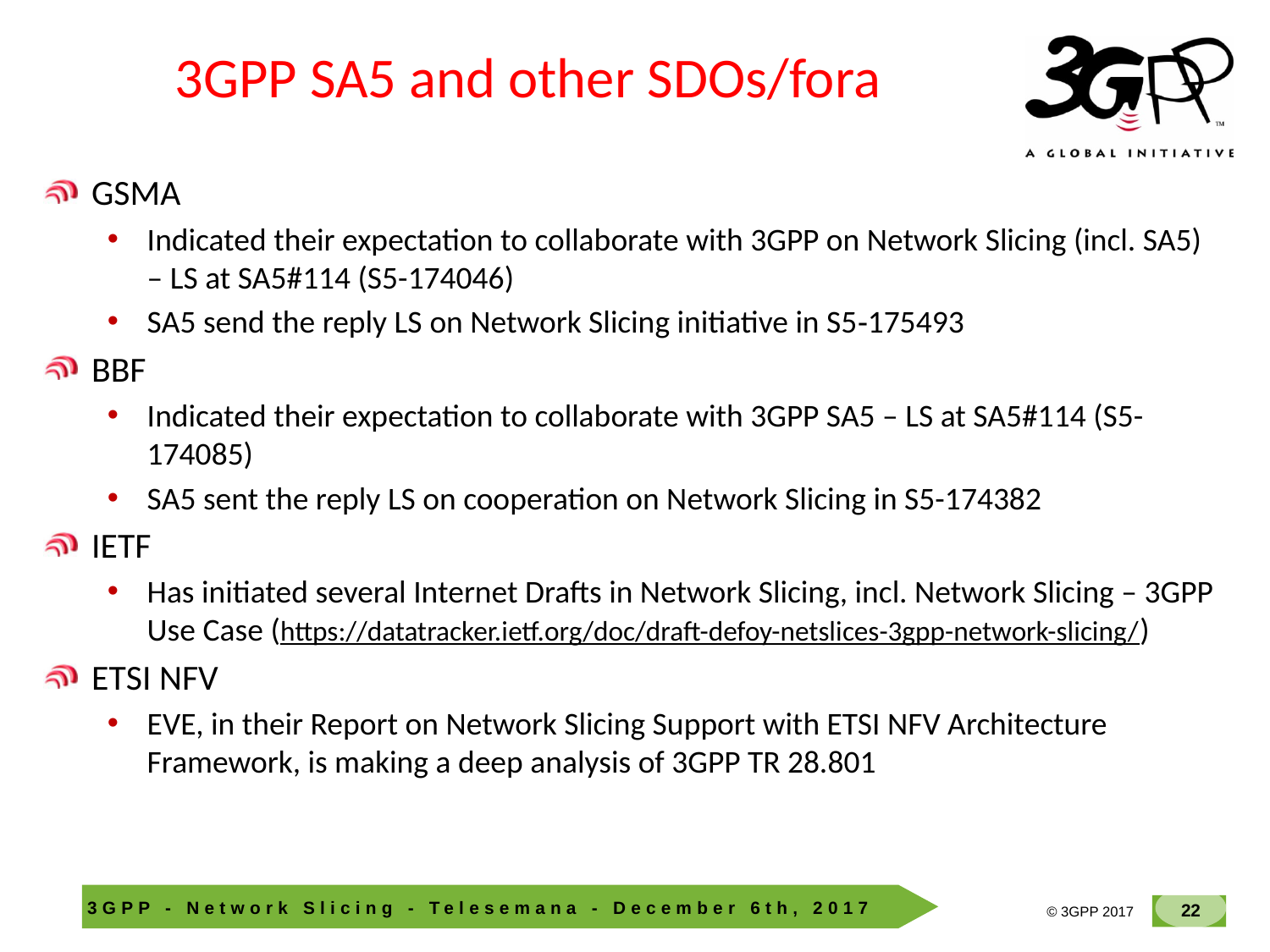

# 3GPP SA5 and other SDOs/fora
GSMA
Indicated their expectation to collaborate with 3GPP on Network Slicing (incl. SA5) – LS at SA5#114 (S5-174046)
SA5 send the reply LS on Network Slicing initiative in S5‑175493
BBF
Indicated their expectation to collaborate with 3GPP SA5 – LS at SA5#114 (S5-174085)
SA5 sent the reply LS on cooperation on Network Slicing in S5-174382
IETF
Has initiated several Internet Drafts in Network Slicing, incl. Network Slicing – 3GPP Use Case (https://datatracker.ietf.org/doc/draft-defoy-netslices-3gpp-network-slicing/)
ETSI NFV
EVE, in their Report on Network Slicing Support with ETSI NFV Architecture Framework, is making a deep analysis of 3GPP TR 28.801